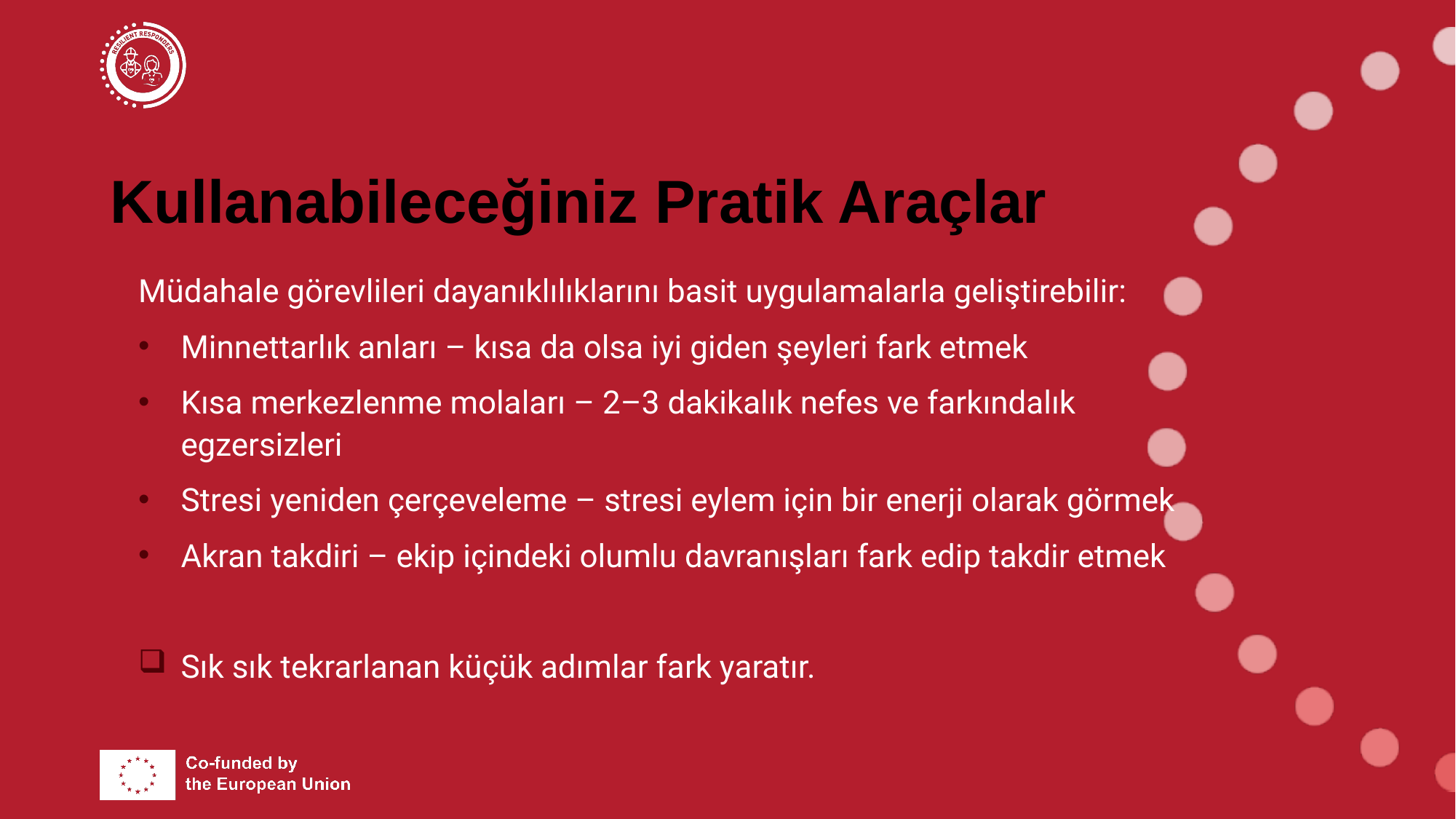

# Kullanabileceğiniz Pratik Araçlar
Müdahale görevlileri dayanıklılıklarını basit uygulamalarla geliştirebilir:
Minnettarlık anları – kısa da olsa iyi giden şeyleri fark etmek
Kısa merkezlenme molaları – 2–3 dakikalık nefes ve farkındalık egzersizleri
Stresi yeniden çerçeveleme – stresi eylem için bir enerji olarak görmek
Akran takdiri – ekip içindeki olumlu davranışları fark edip takdir etmek

Sık sık tekrarlanan küçük adımlar fark yaratır.